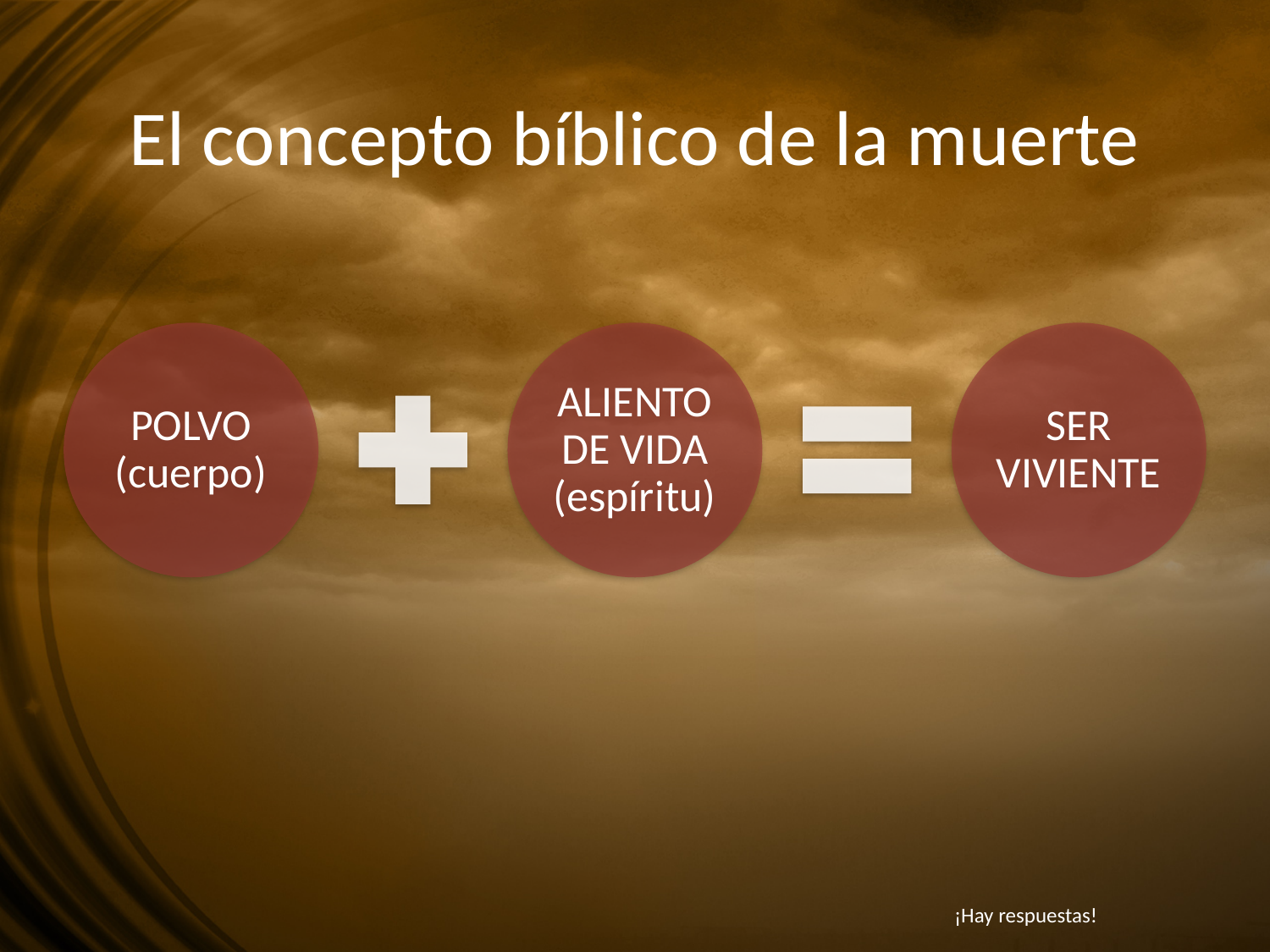

# El concepto bíblico de la muerte
POLVO (cuerpo)

ALIENTO DE VIDA (espíritu)

SER VIVIENTE
¡Hay respuestas!